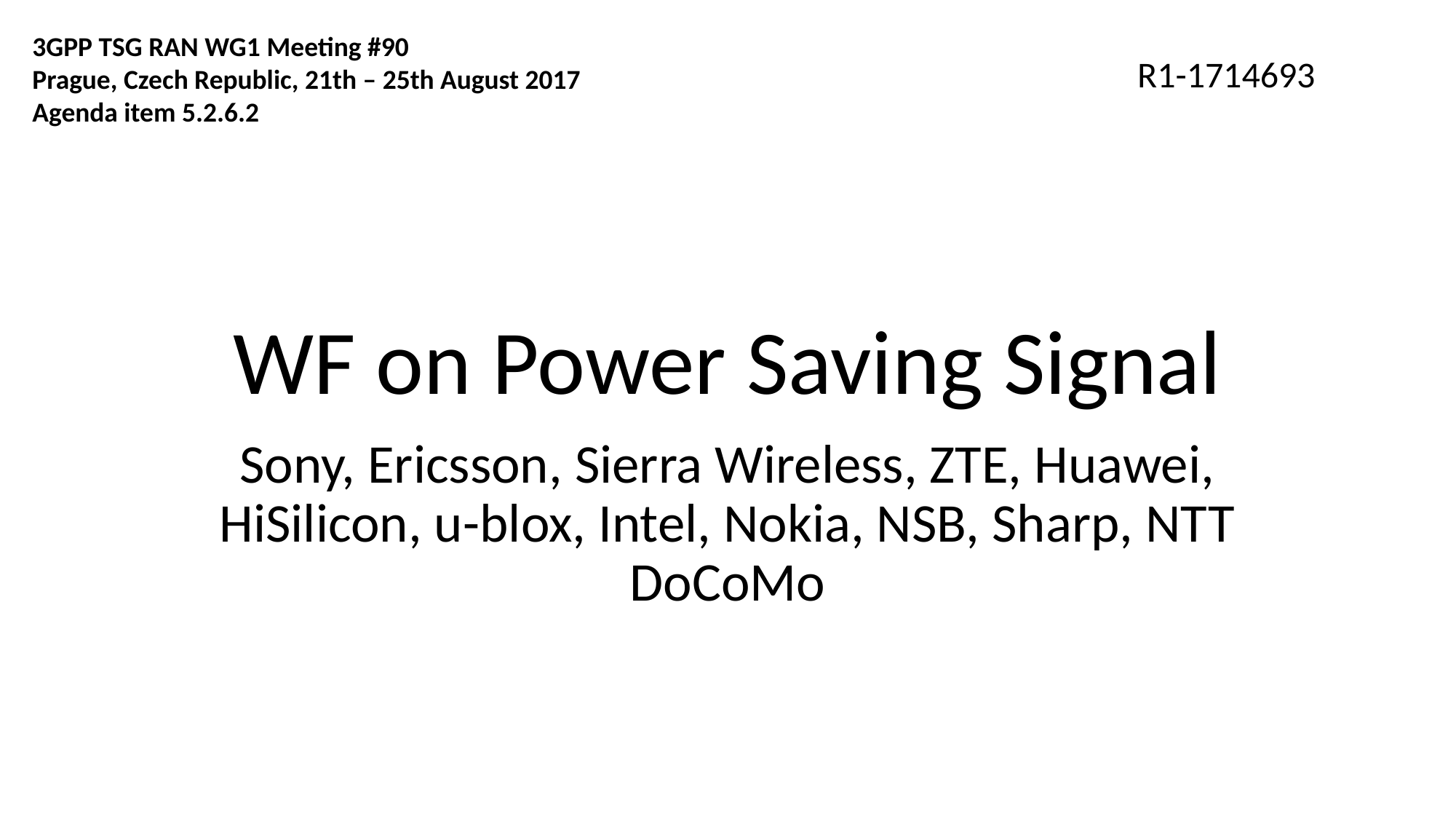

3GPP TSG RAN WG1 Meeting #90
Prague, Czech Republic, 21th – 25th August 2017
Agenda item 5.2.6.2
R1-1714693
# WF on Power Saving Signal
Sony, Ericsson, Sierra Wireless, ZTE, Huawei, HiSilicon, u-blox, Intel, Nokia, NSB, Sharp, NTT DoCoMo